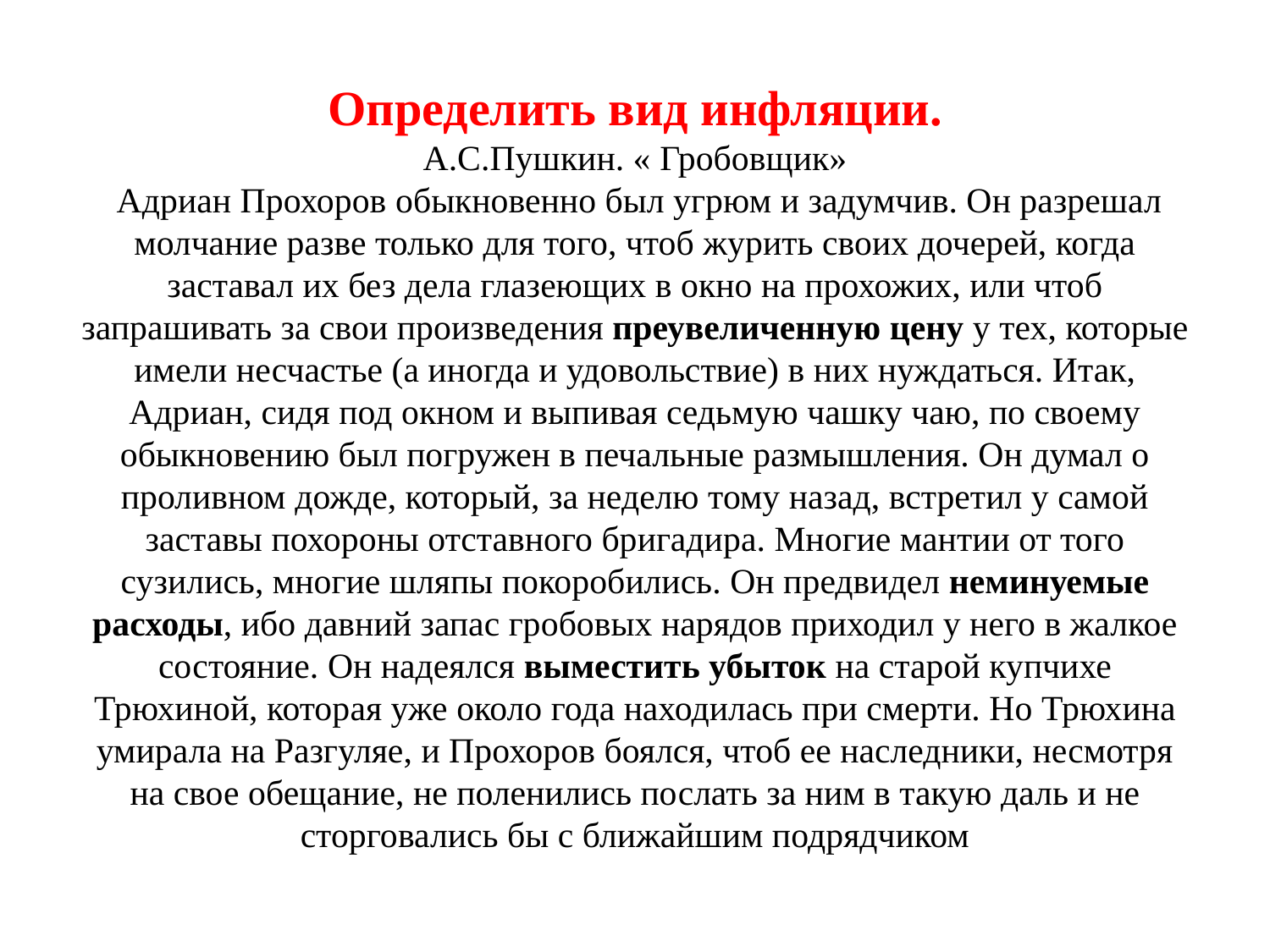

# Определить вид инфляции. А.С.Пушкин. « Гробовщик» Адриан Прохоров обыкновенно был угрюм и задумчив. Он разрешал молчание разве только для того, чтоб журить своих дочерей, когда заставал их без дела глазеющих в окно на прохожих, или чтоб запрашивать за свои произведения преувеличенную цену у тех, которые имели несчастье (а иногда и удовольствие) в них нуждаться. Итак, Адриан, сидя под окном и выпивая седьмую чашку чаю, по своему обыкновению был погружен в печальные размышления. Он думал о проливном дожде, который, за неделю тому назад, встретил у самой заставы похороны отставного бригадира. Многие мантии от того сузились, многие шляпы покоробились. Он предвидел неминуемые расходы, ибо давний запас гробовых нарядов приходил у него в жалкое состояние. Он надеялся выместить убыток на старой купчихе Трюхиной, которая уже около года находилась при смерти. Но Трюхина умирала на Разгуляе, и Прохоров боялся, чтоб ее наследники, несмотря на свое обещание, не поленились послать за ним в такую даль и не сторговались бы с ближайшим подрядчиком